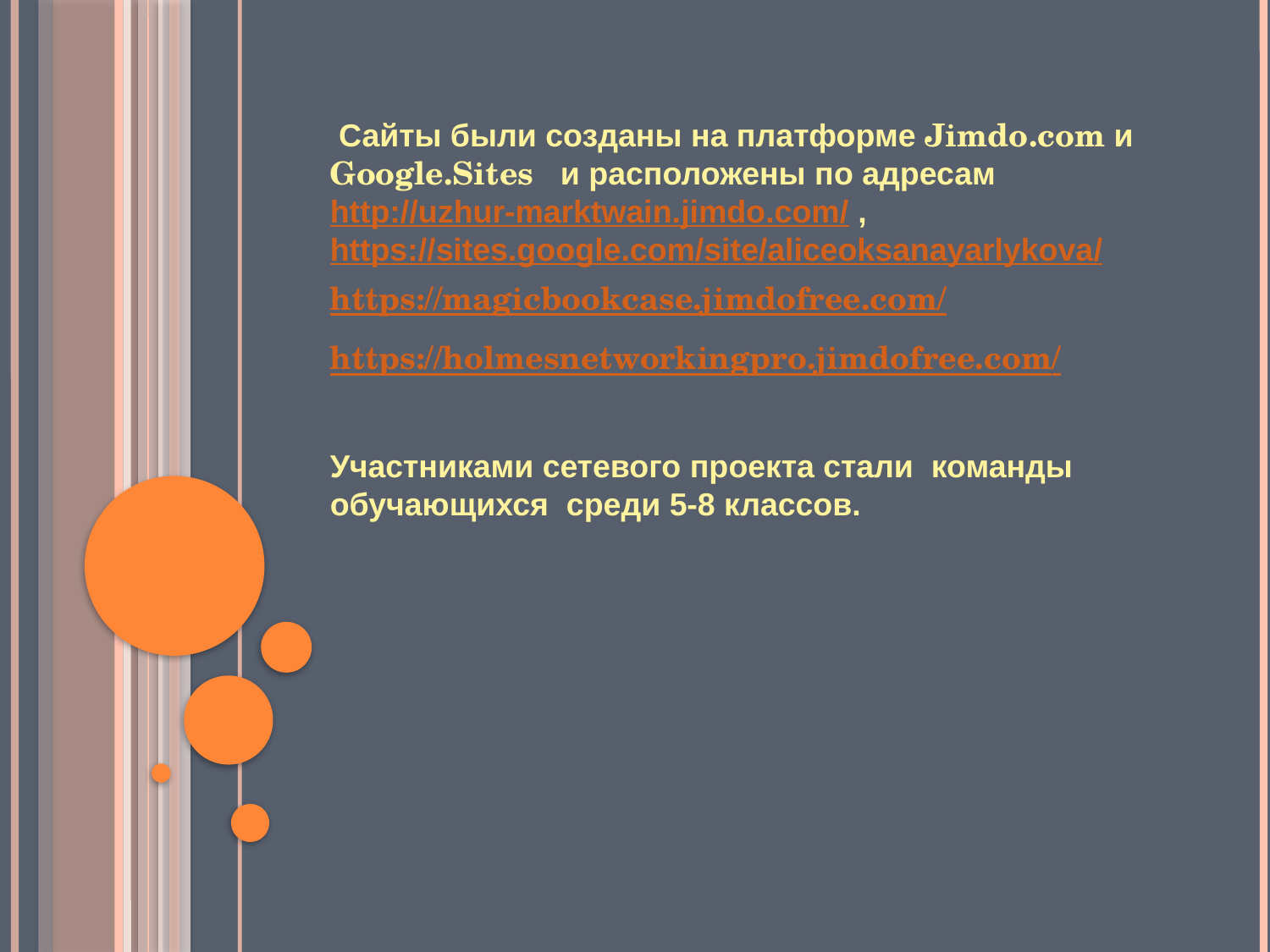

Сайты были созданы на платформе Jimdo.com и Google.Sites   и расположены по адресам  http://uzhur-marktwain.jimdo.com/ , https://sites.google.com/site/aliceoksanayarlykova/
https://magicbookcase.jimdofree.com/
https://holmesnetworkingpro.jimdofree.com/

Участниками сетевого проекта стали  команды обучающихся  среди 5-8 классов.